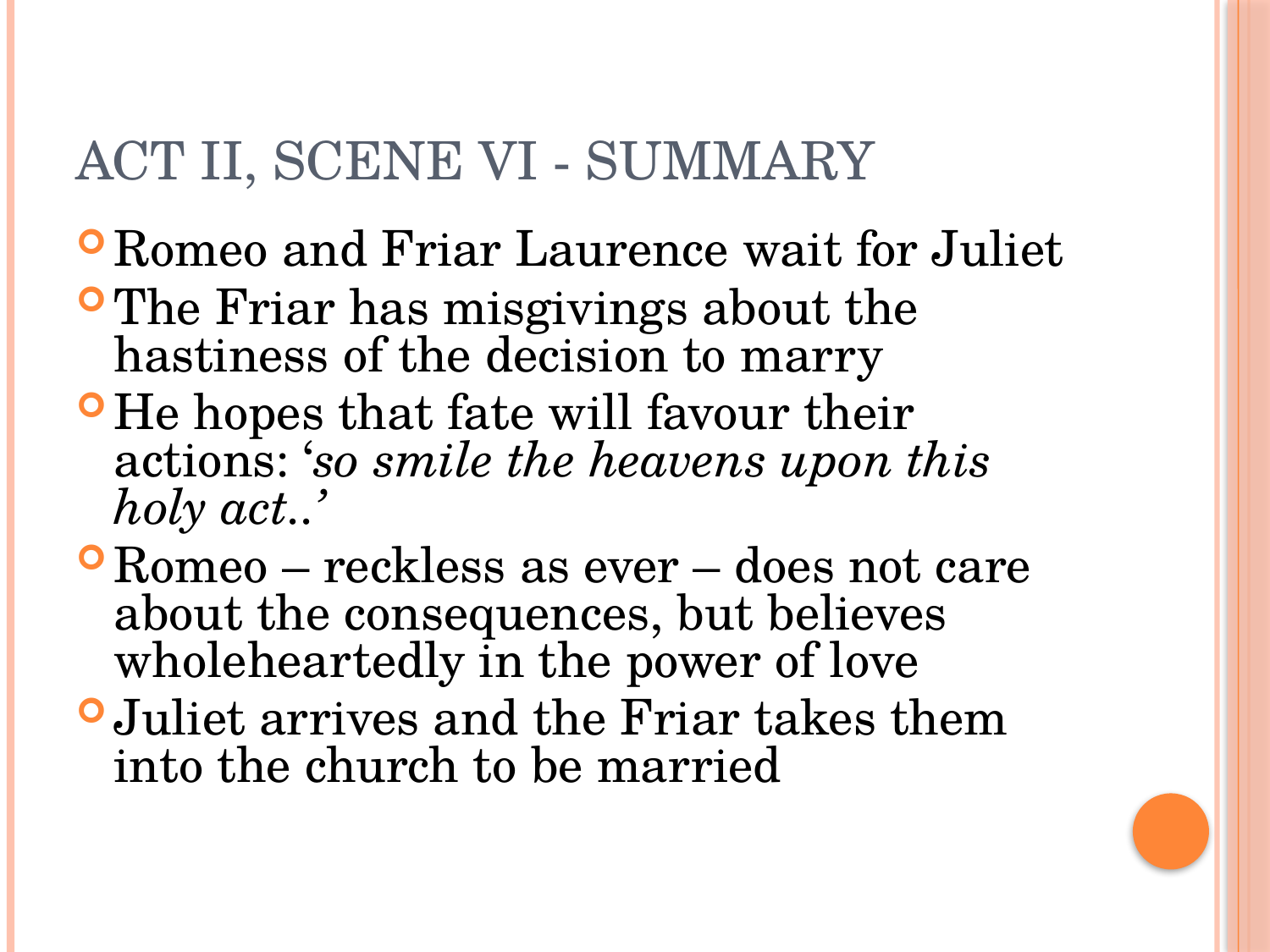

# Act II, Scene vi - Summary
Romeo and Friar Laurence wait for Juliet
The Friar has misgivings about the hastiness of the decision to marry
He hopes that fate will favour their actions: ‘so smile the heavens upon this holy act..’
Romeo – reckless as ever – does not care about the consequences, but believes wholeheartedly in the power of love
Juliet arrives and the Friar takes them into the church to be married